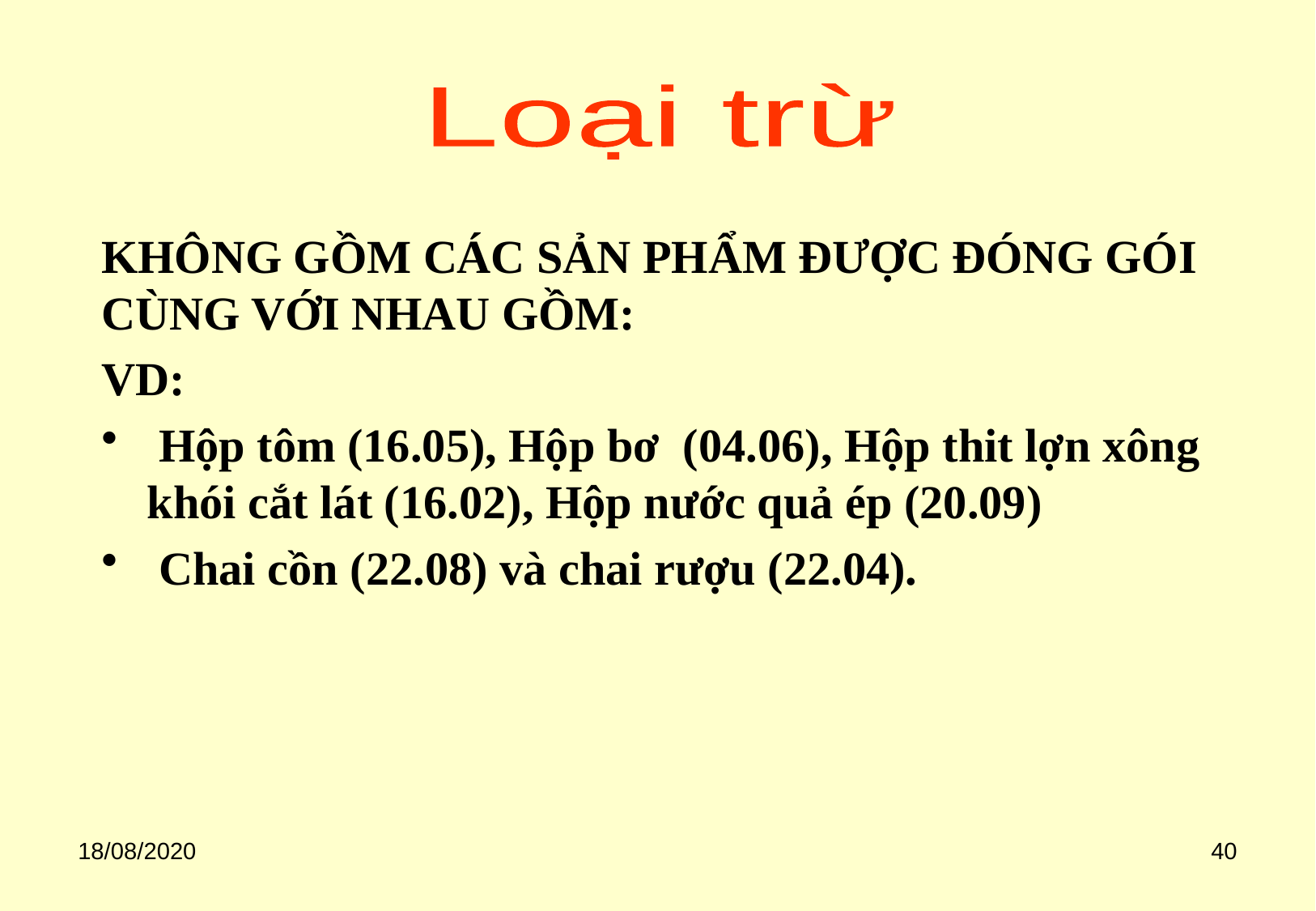

Loại trừ
KHÔNG GỒM CÁC SẢN PHẨM ĐƯỢC ĐÓNG GÓI CÙNG VỚI NHAU GỒM:
VD:
 Hộp tôm (16.05), Hộp bơ  (04.06), Hộp thit lợn xông khói cắt lát (16.02), Hộp nước quả ép (20.09)
 Chai cồn (22.08) và chai rượu (22.04).

18/08/2020
40